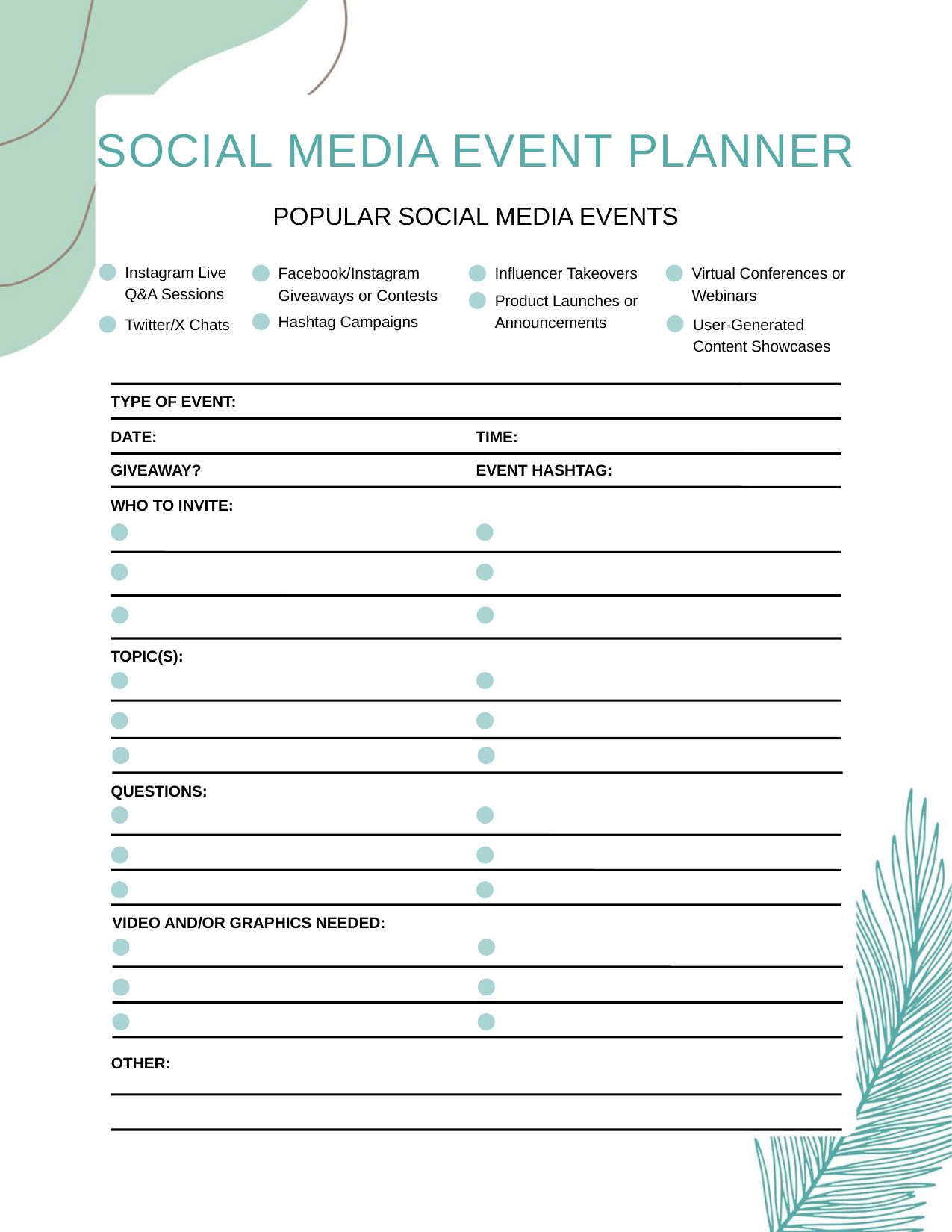

SOCIAL MEDIA EVENT PLANNER
POPULAR SOCIAL MEDIA EVENTS
Instagram Live Q&A Sessions
Facebook/Instagram Giveaways or Contests
Influencer Takeovers
Virtual Conferences or Webinars

Product Launches or Announcements

Hashtag Campaigns
Twitter/X Chats
User-Generated Content Showcases

TYPE OF EVENT:

DATE:
TIME:

GIVEAWAY?
EVENT HASHTAG:

WHO TO INVITE:

TOPIC(S):

QUESTIONS:

VIDEO AND/OR GRAPHICS NEEDED:

OTHER: